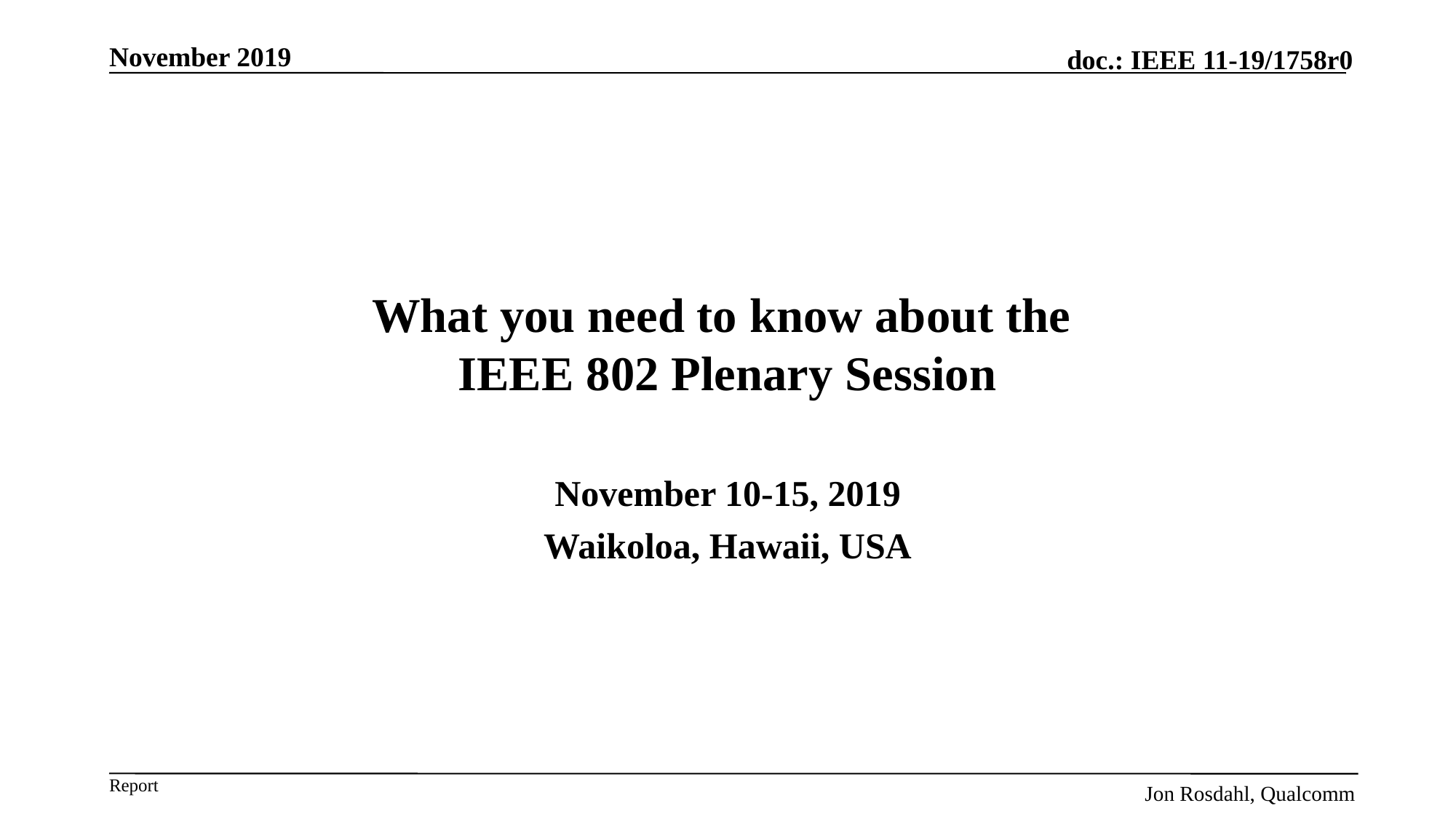

# What you need to know about the IEEE 802 Plenary Session
November 10-15, 2019
Waikoloa, Hawaii, USA
Jon Rosdahl, Qualcomm